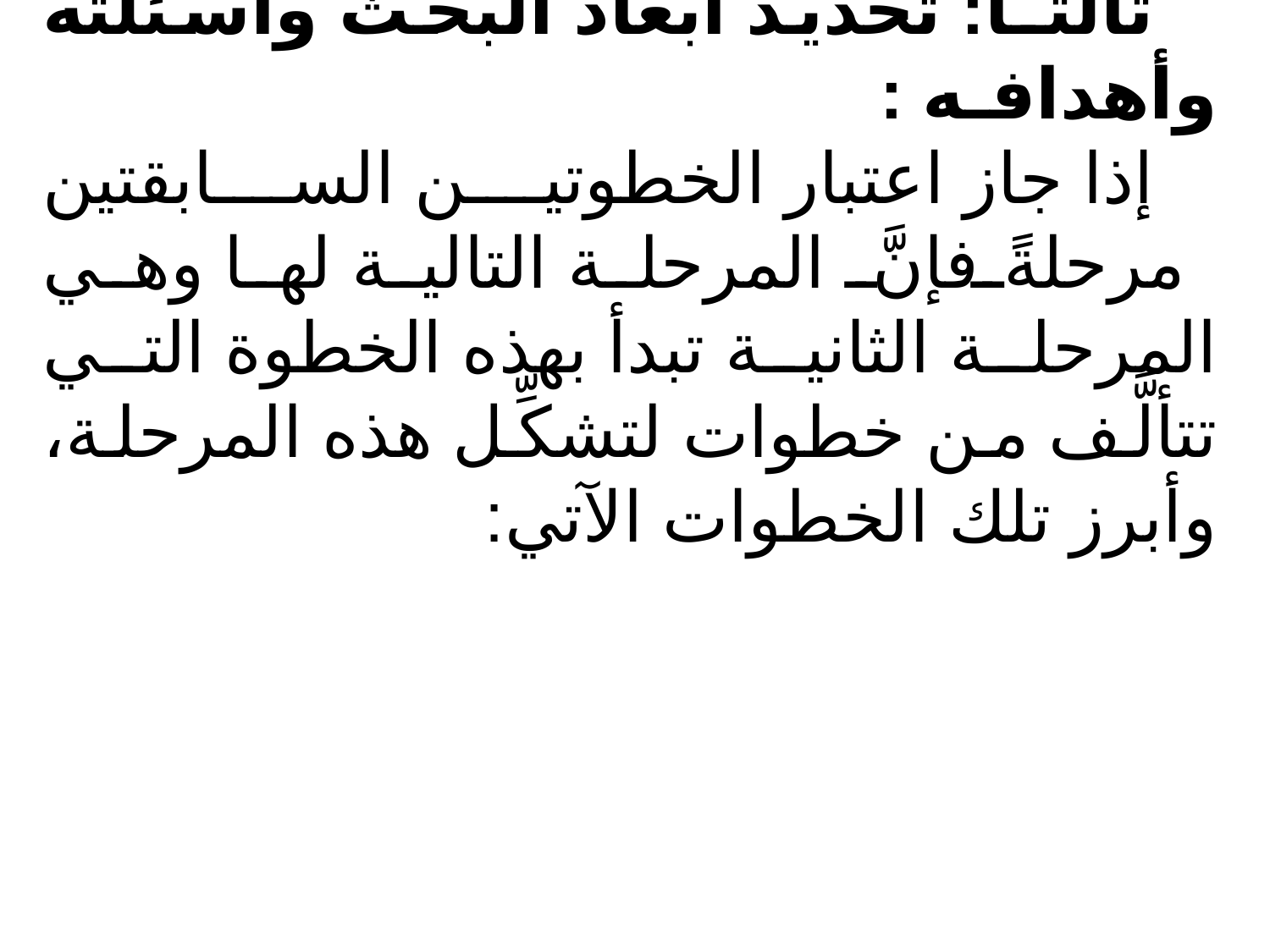

ثالثـاً: تحديد أبعاد البحث وأسئلته وأهدافـه :
إذا جاز اعتبار الخطوتين السابقتين مرحلةً فإنَّ المرحلة التالية لها وهي المرحلة الثانية تبدأ بهذه الخطوة التي تتألَّف من خطوات لتشكِّل هذه المرحلة، وأبرز تلك الخطوات الآتي: